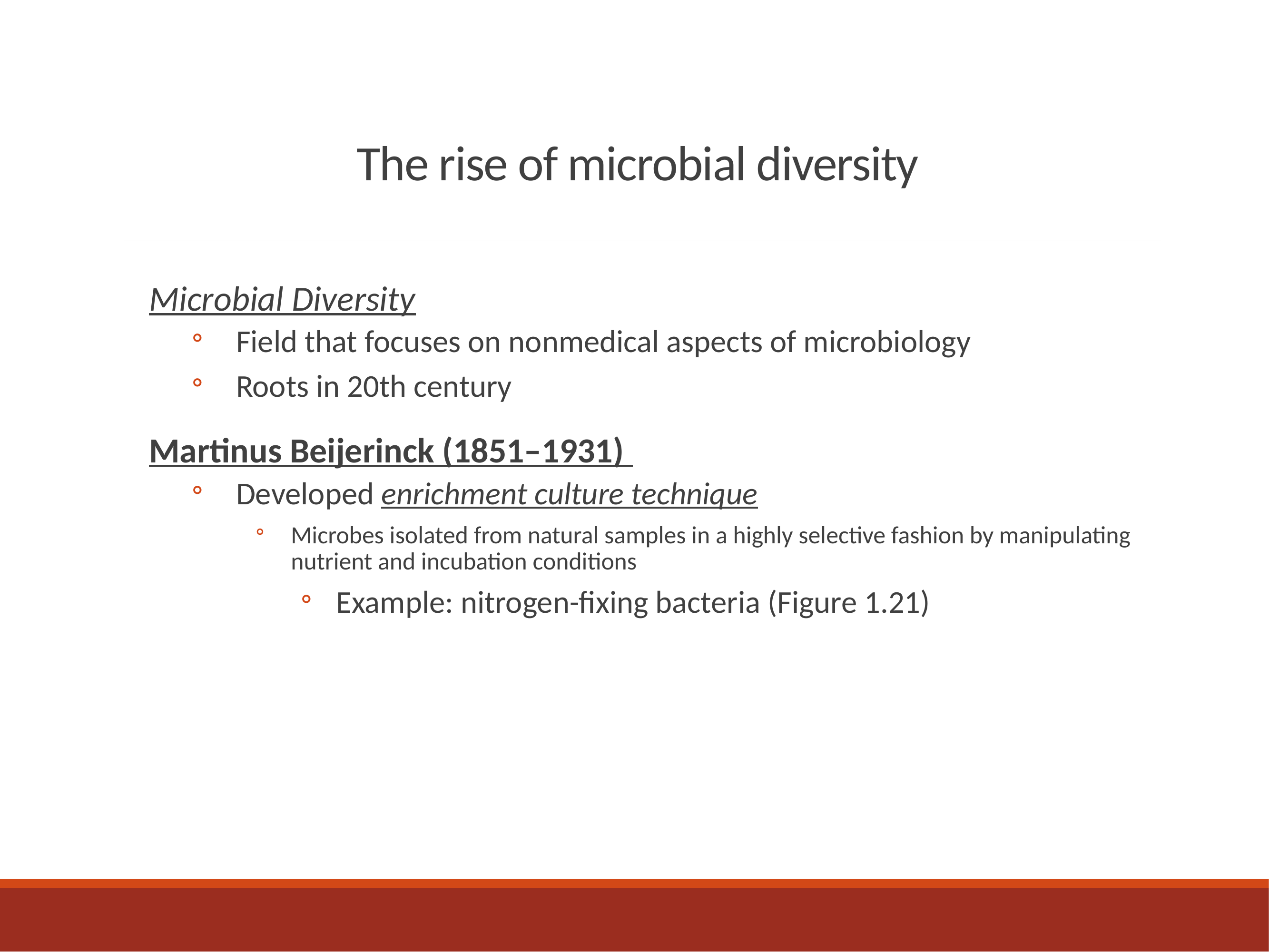

# The rise of microbial diversity
Microbial Diversity
Field that focuses on nonmedical aspects of microbiology
Roots in 20th century
Martinus Beijerinck (1851–1931)
Developed enrichment culture technique
Microbes isolated from natural samples in a highly selective fashion by manipulating nutrient and incubation conditions
Example: nitrogen-fixing bacteria (Figure 1.21)